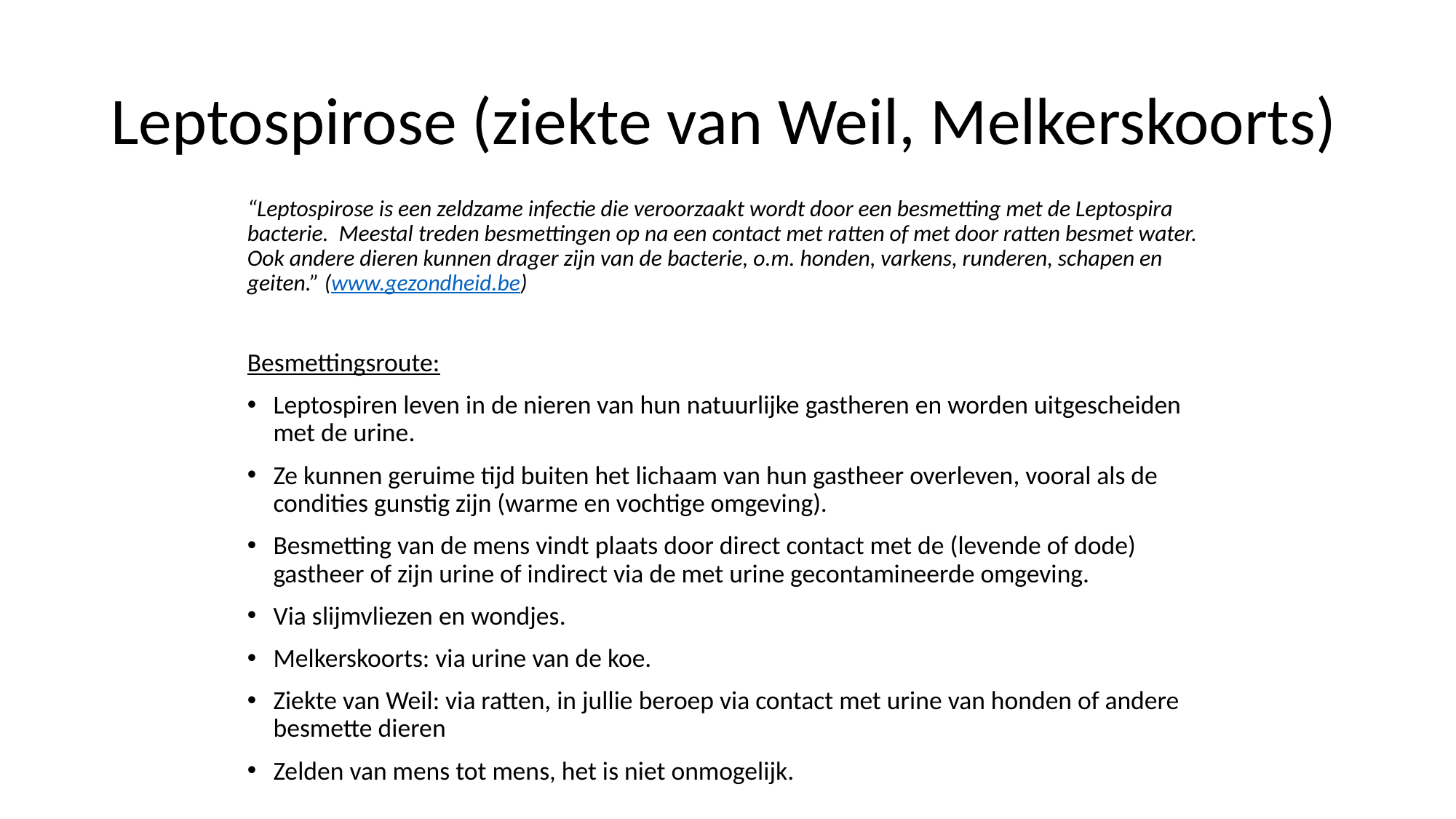

# Leptospirose (ziekte van Weil, Melkerskoorts)
“Leptospirose is een zeldzame infectie die veroorzaakt wordt door een besmetting met de Leptospira bacterie.  Meestal treden besmettingen op na een contact met ratten of met door ratten besmet water. Ook andere dieren kunnen drager zijn van de bacterie, o.m. honden, varkens, runderen, schapen en geiten.” (www.gezondheid.be)

Besmettingsroute:
Leptospiren leven in de nieren van hun natuurlijke gastheren en worden uitgescheiden met de urine.
Ze kunnen geruime tijd buiten het lichaam van hun gastheer overleven, vooral als de condities gunstig zijn (warme en vochtige omgeving).
Besmetting van de mens vindt plaats door direct contact met de (levende of dode) gastheer of zijn urine of indirect via de met urine gecontamineerde omgeving.
Via slijmvliezen en wondjes.
Melkerskoorts: via urine van de koe.
Ziekte van Weil: via ratten, in jullie beroep via contact met urine van honden of andere besmette dieren
Zelden van mens tot mens, het is niet onmogelijk.